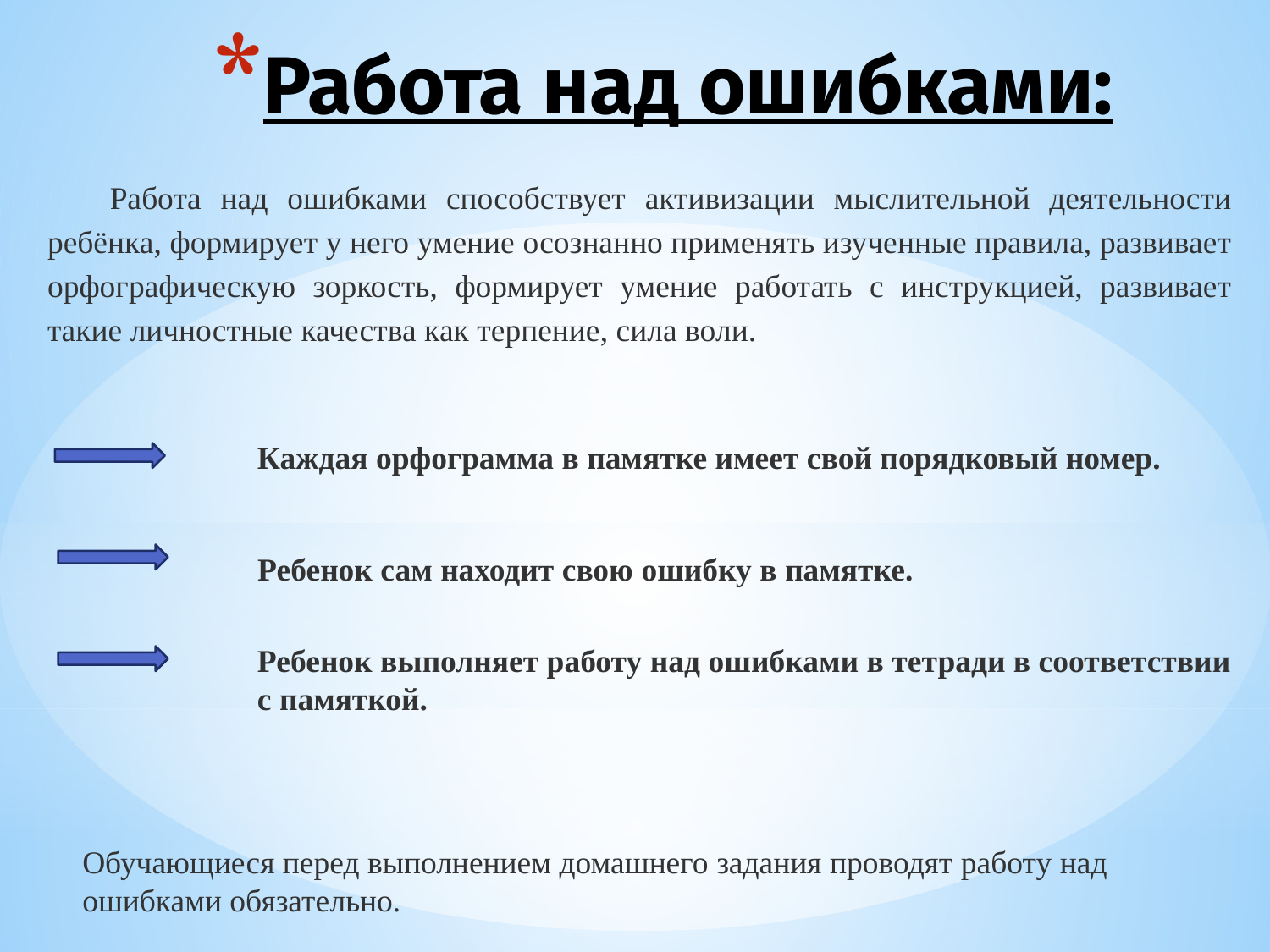

# Работа над ошибками:
Работа над ошибками способствует активизации мыслительной деятельности ребёнка, формирует у него умение осознанно применять изученные правила, развивает орфографическую зоркость, формирует умение работать с инструкцией, развивает такие личностные качества как терпение, сила воли.
Каждая орфограмма в памятке имеет свой порядковый номер.

Ребенок сам находит свою ошибку в памятке.

Ребенок выполняет работу над ошибками в тетради в соответствии с памяткой.

Обучающиеся перед выполнением домашнего задания проводят работу над ошибками обязательно.